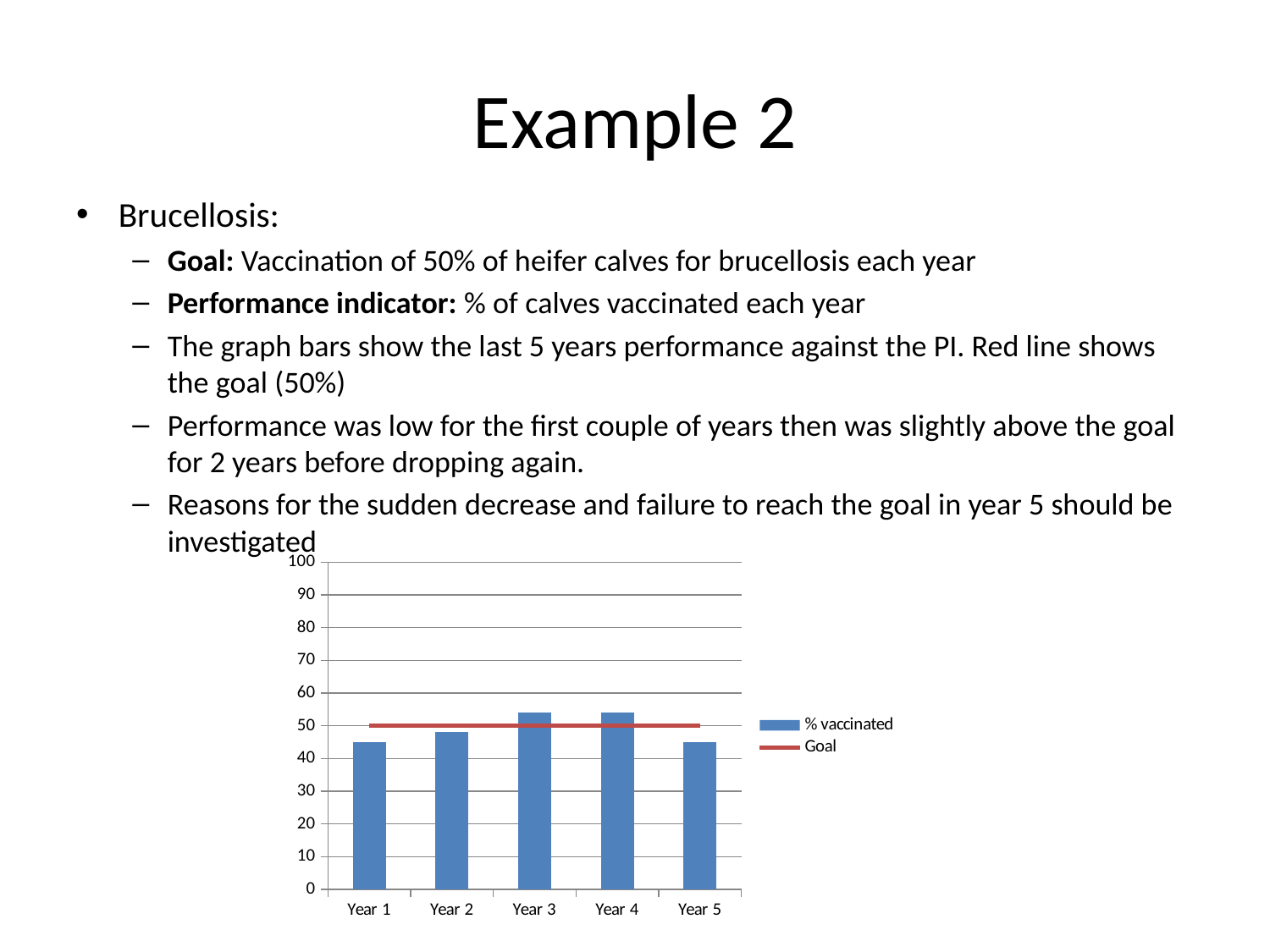

# Example 2
Brucellosis:
Goal: Vaccination of 50% of heifer calves for brucellosis each year
Performance indicator: % of calves vaccinated each year
The graph bars show the last 5 years performance against the PI. Red line shows the goal (50%)
Performance was low for the first couple of years then was slightly above the goal for 2 years before dropping again.
Reasons for the sudden decrease and failure to reach the goal in year 5 should be investigated

### Chart

| Category | % vaccinated | Goal |
|---|---|---|
| Year 1 | 45.0 | 50.0 |
| Year 2 | 48.0 | 50.0 |
| Year 3 | 54.0 | 50.0 |
| Year 4 | 54.0 | 50.0 |
| Year 5 | 45.0 | 50.0 |